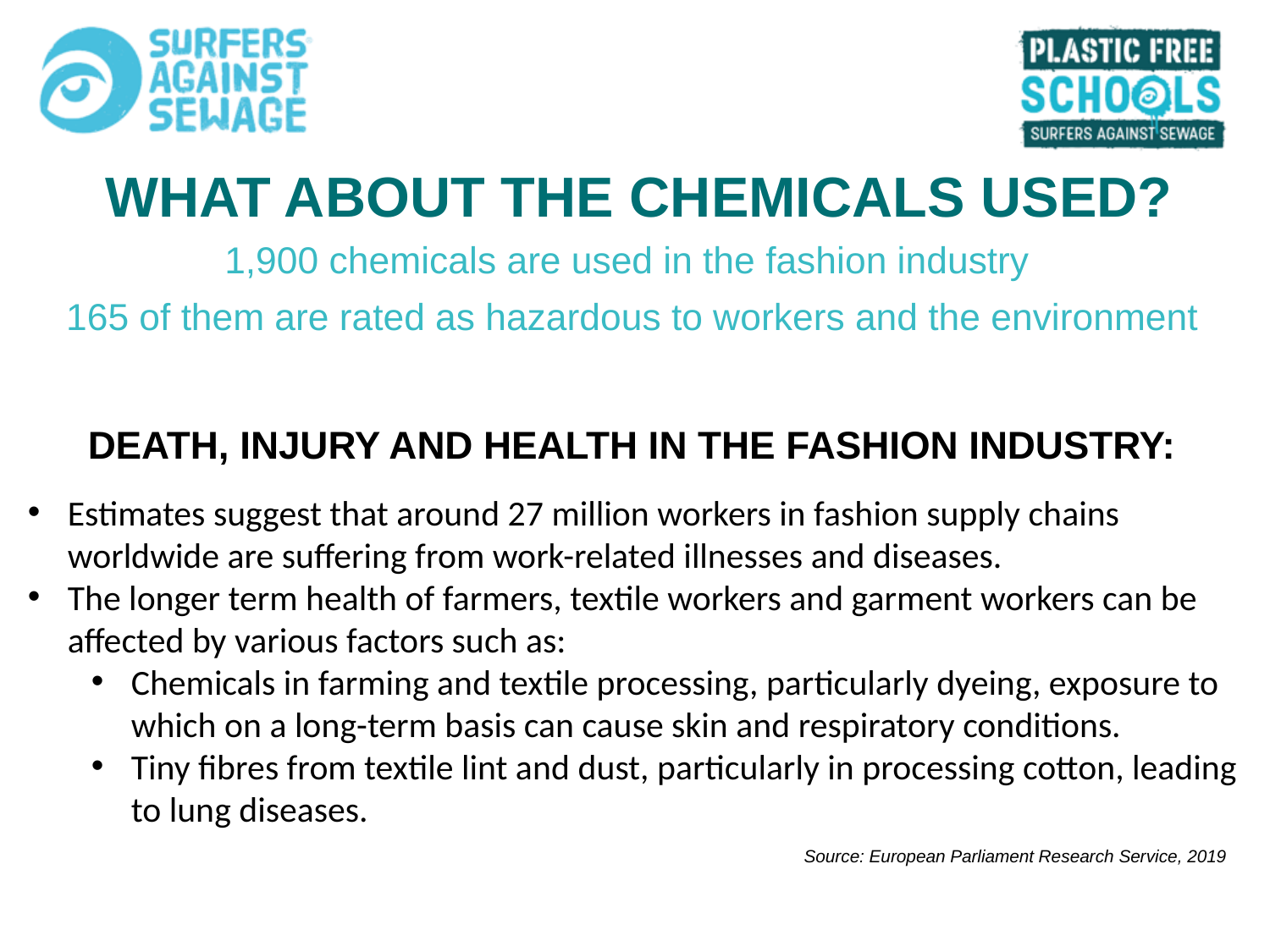

# WHAT ABOUT THE CHEMICALS USED?
1,900 chemicals are used in the fashion industry
165 of them are rated as hazardous to workers and the environment

DEATH, INJURY AND HEALTH IN THE FASHION INDUSTRY:
Estimates suggest that around 27 million workers in fashion supply chains worldwide are suffering from work-related illnesses and diseases.
The longer term health of farmers, textile workers and garment workers can be affected by various factors such as:
Chemicals in farming and textile processing, particularly dyeing, exposure to which on a long-term basis can cause skin and respiratory conditions.
Tiny fibres from textile lint and dust, particularly in processing cotton, leading to lung diseases.

Source: European Parliament Research Service, 2019